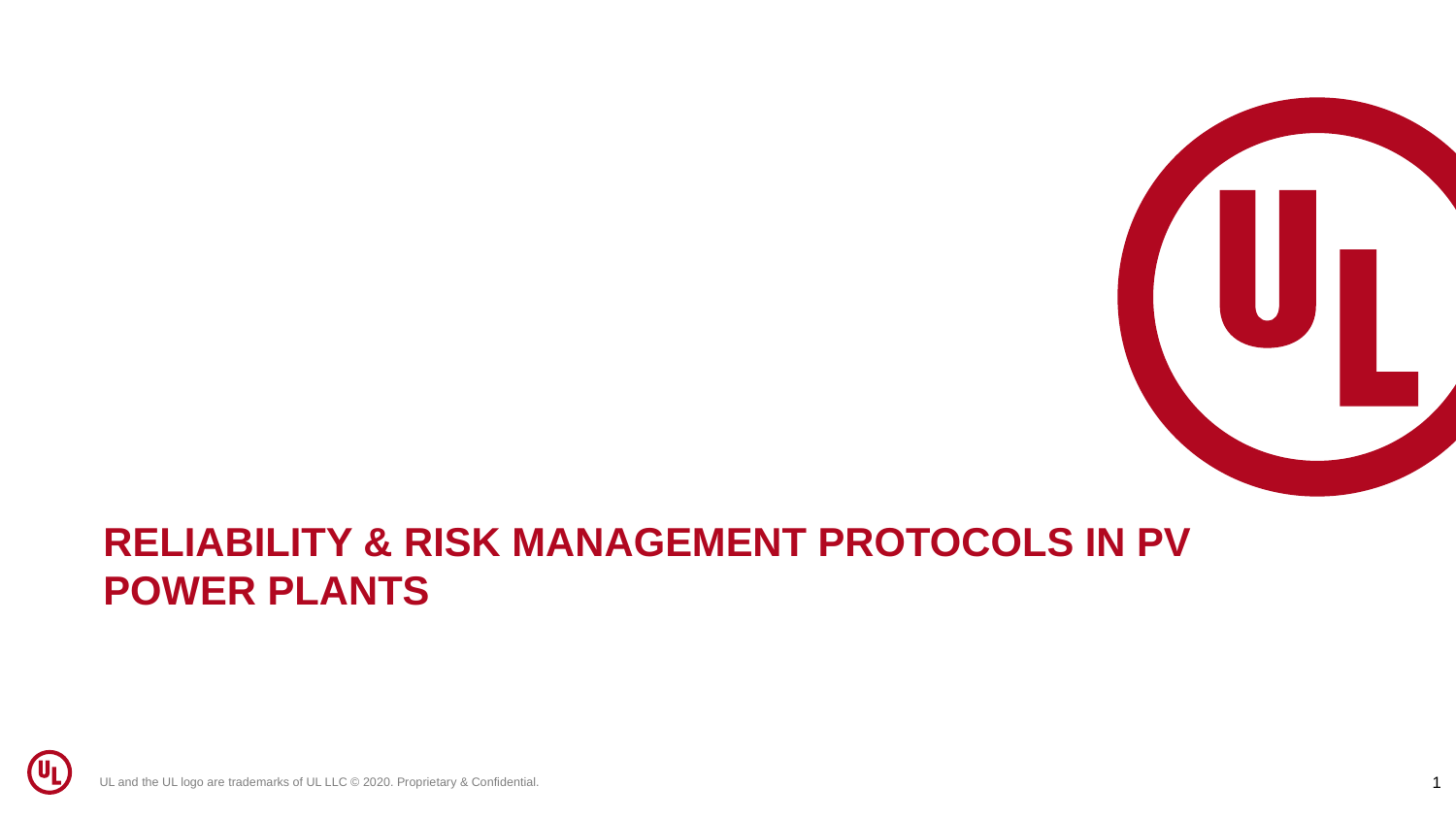

Reliability & Risk management protocols in PV Power Plants
1
UL and the UL logo are trademarks of UL LLC © 2020. Proprietary & Confidential.